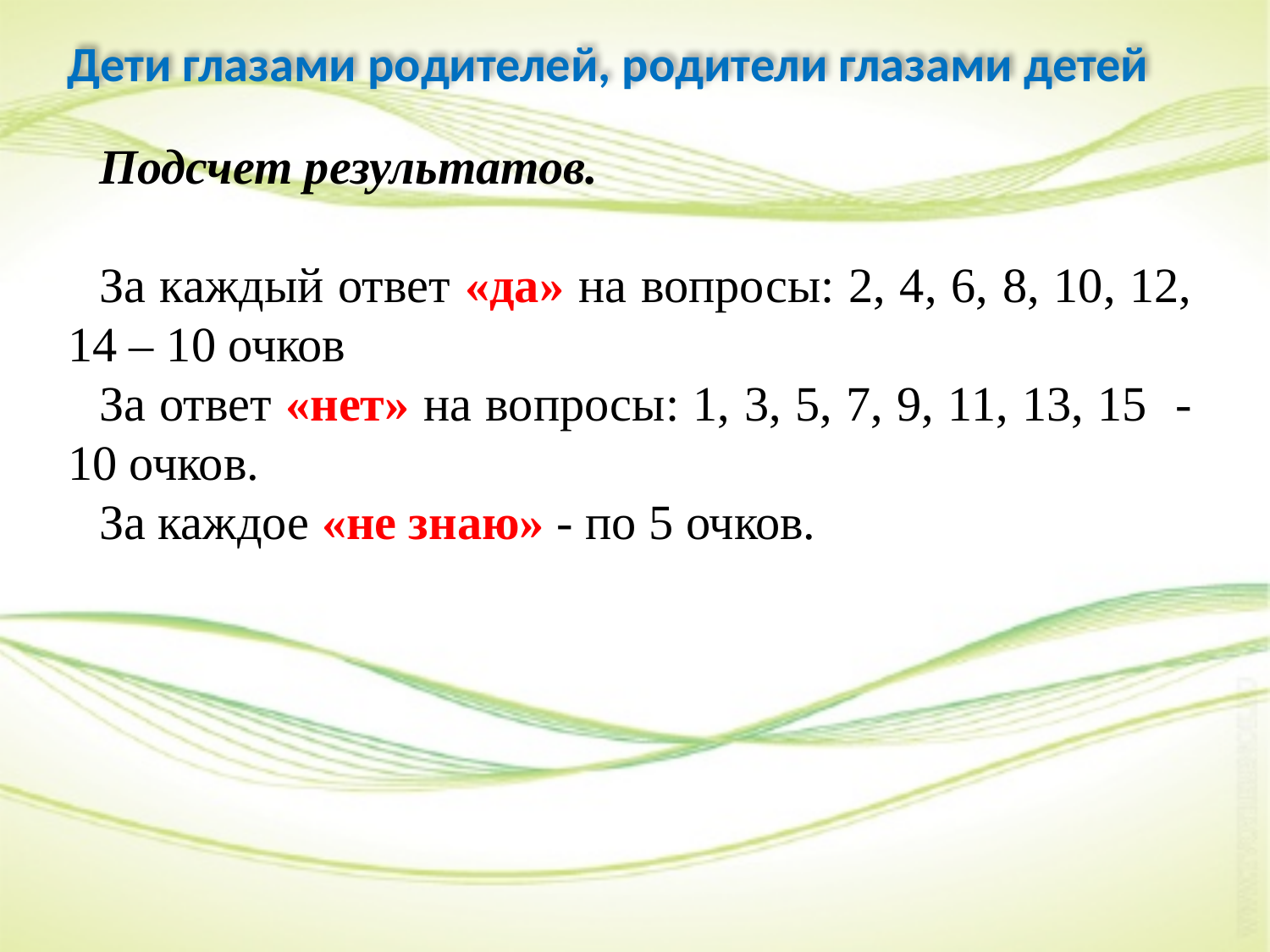

Дети глазами родителей, родители глазами детей
Подсчет результатов.

За каждый ответ «да» на вопросы: 2, 4, 6, 8, 10, 12, 14 – 10 очков
За ответ «нет» на вопросы: 1, 3, 5, 7, 9, 11, 13, 15  - 10 очков.
За каждое «не знаю» - по 5 очков.